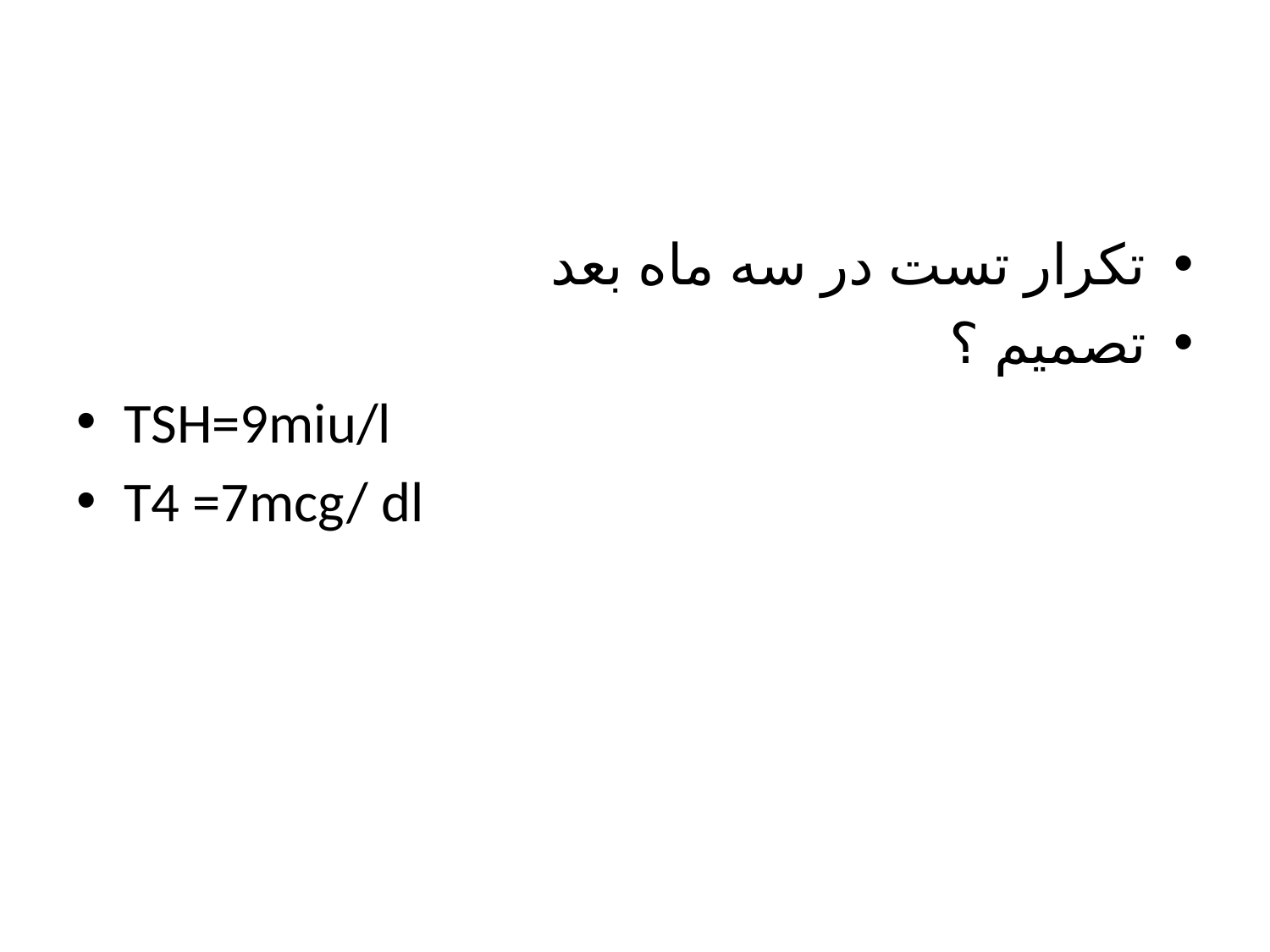

#
تکرار تست در سه ماه بعد
تصمیم ؟
TSH=9miu/l
T4 =7mcg/ dl